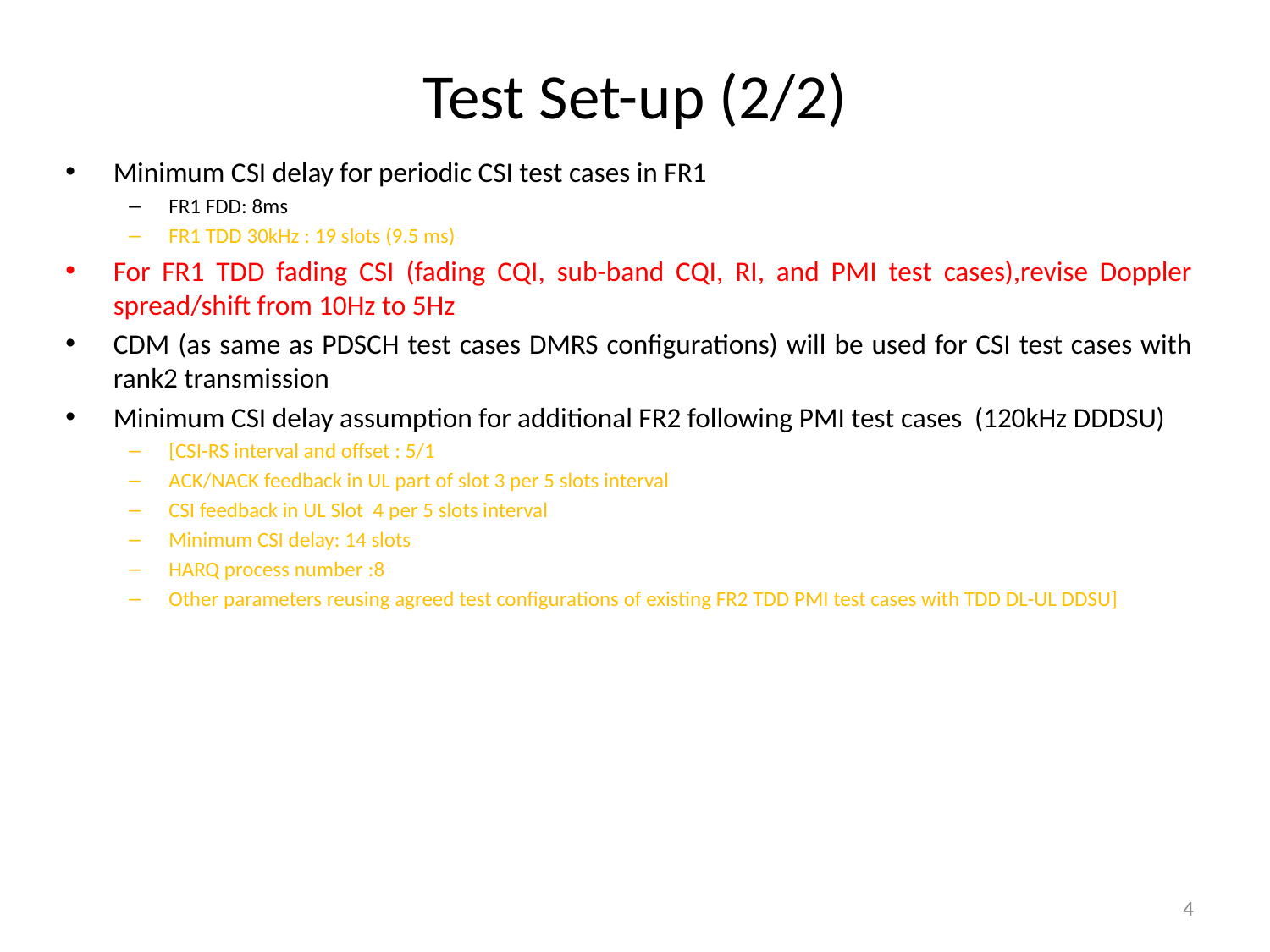

# Test Set-up (2/2)
Minimum CSI delay for periodic CSI test cases in FR1
FR1 FDD: 8ms
FR1 TDD 30kHz : 19 slots (9.5 ms)
For FR1 TDD fading CSI (fading CQI, sub-band CQI, RI, and PMI test cases),revise Doppler spread/shift from 10Hz to 5Hz
CDM (as same as PDSCH test cases DMRS configurations) will be used for CSI test cases with rank2 transmission
Minimum CSI delay assumption for additional FR2 following PMI test cases  (120kHz DDDSU)
[CSI-RS interval and offset : 5/1
ACK/NACK feedback in UL part of slot 3 per 5 slots interval
CSI feedback in UL Slot  4 per 5 slots interval
Minimum CSI delay: 14 slots
HARQ process number :8
Other parameters reusing agreed test configurations of existing FR2 TDD PMI test cases with TDD DL-UL DDSU]

4